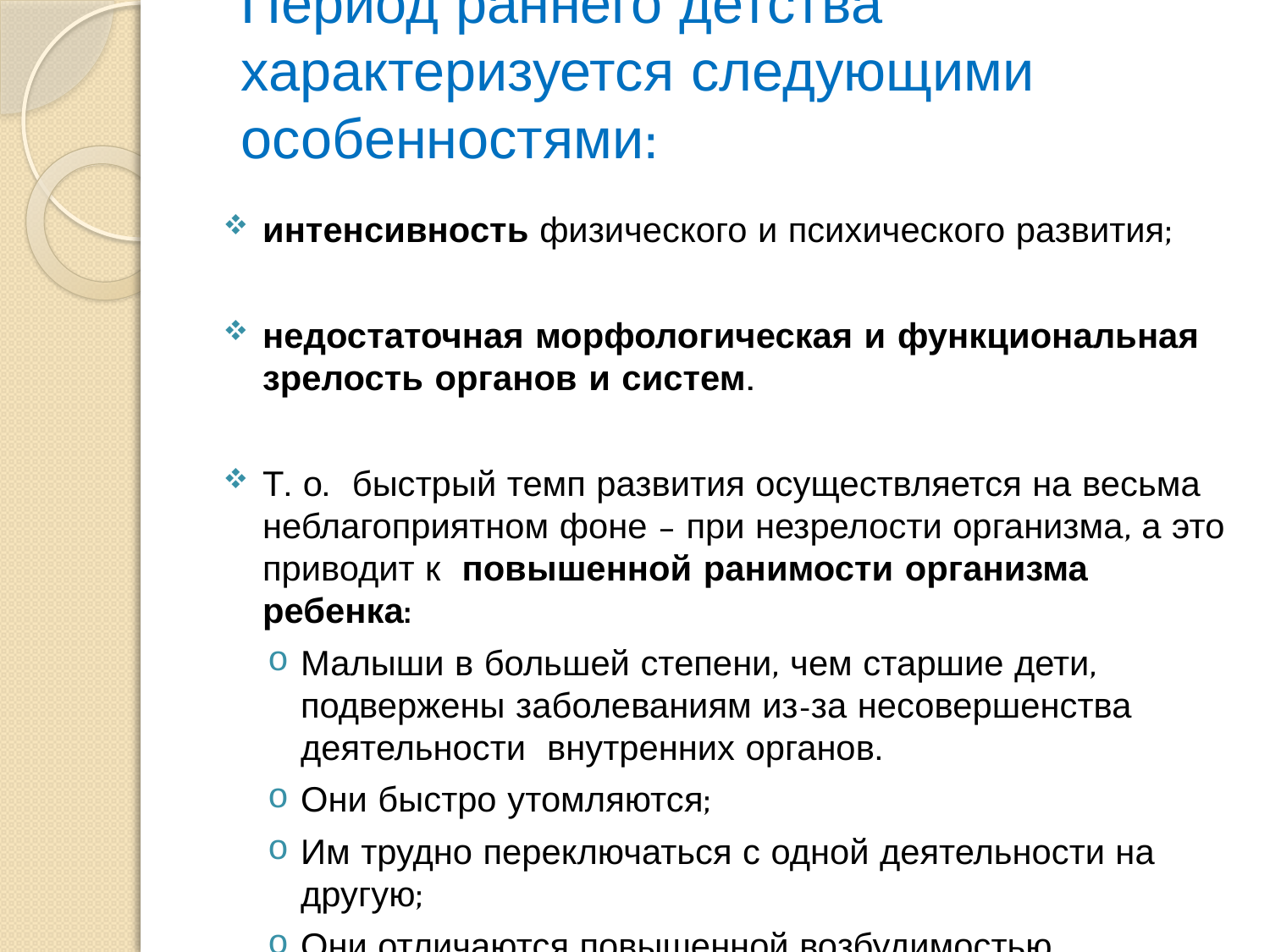

# Период раннего детства характеризуется следующими особенностями:
интенсивность физического и психического развития;

недостаточная морфологическая и функциональная зрелость органов и систем.

Т. о.  быстрый темп развития осуществляется на весьма неблагоприятном фоне – при незрелости организма, а это приводит к  повышенной ранимости организма ребенка:
Малыши в большей степени, чем старшие дети, подвержены заболеваниям из-за несовершенства деятельности  внутренних органов.
Они быстро утомляются;
Им трудно переключаться с одной деятельности на другую;
Они отличаются повышенной возбудимостью, неустойчивым эмоциональным состоянием.